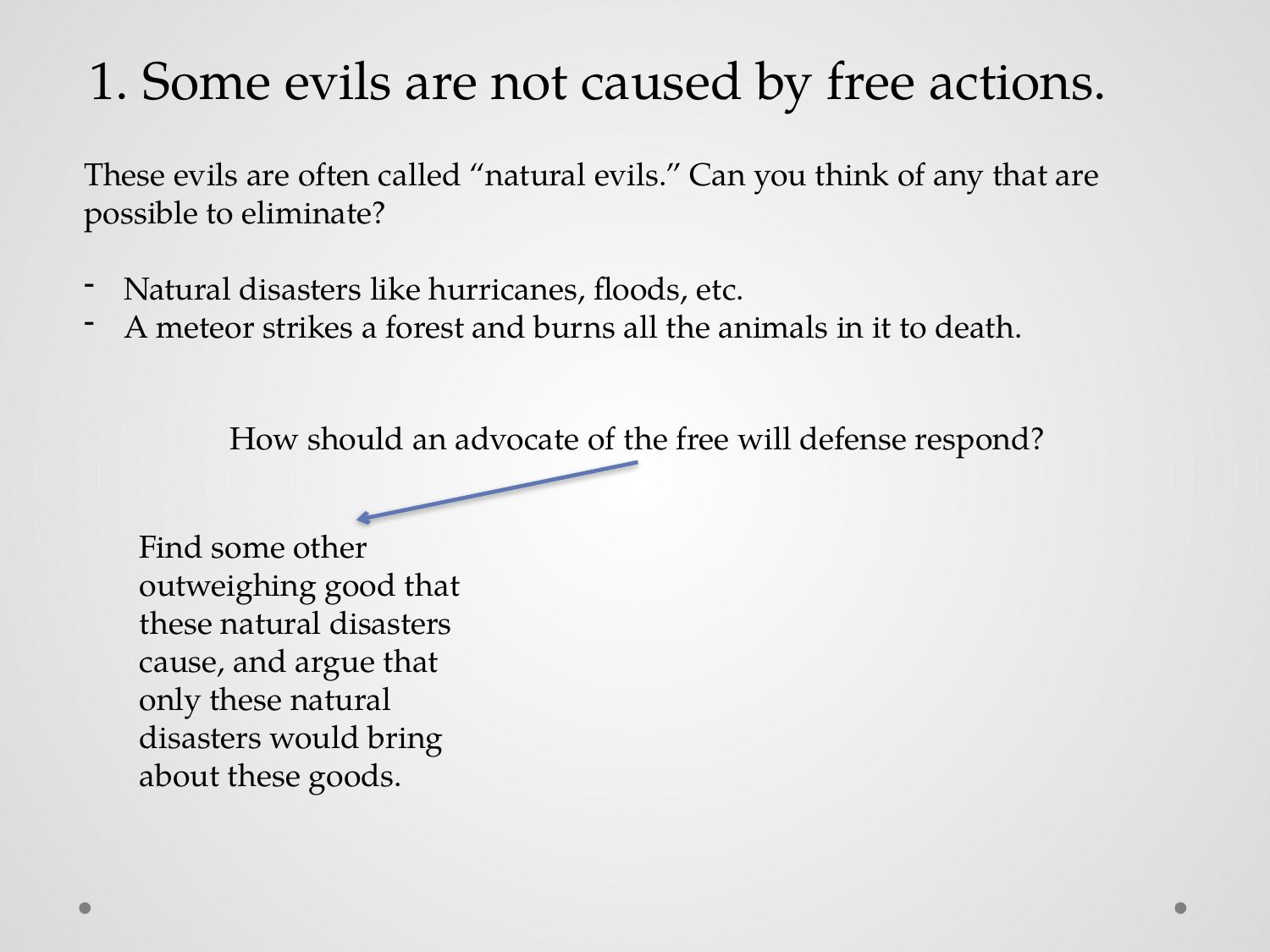

1. Some evils are not caused by free actions.
These evils are often called “natural evils.” Can you think of any that are possible to eliminate?

Natural disasters like hurricanes, floods, etc.
A meteor strikes a forest and burns all the animals in it to death.
How should an advocate of the free will defense respond?
Find some other outweighing good that these natural disasters cause, and argue that only these natural disasters would bring about these goods.